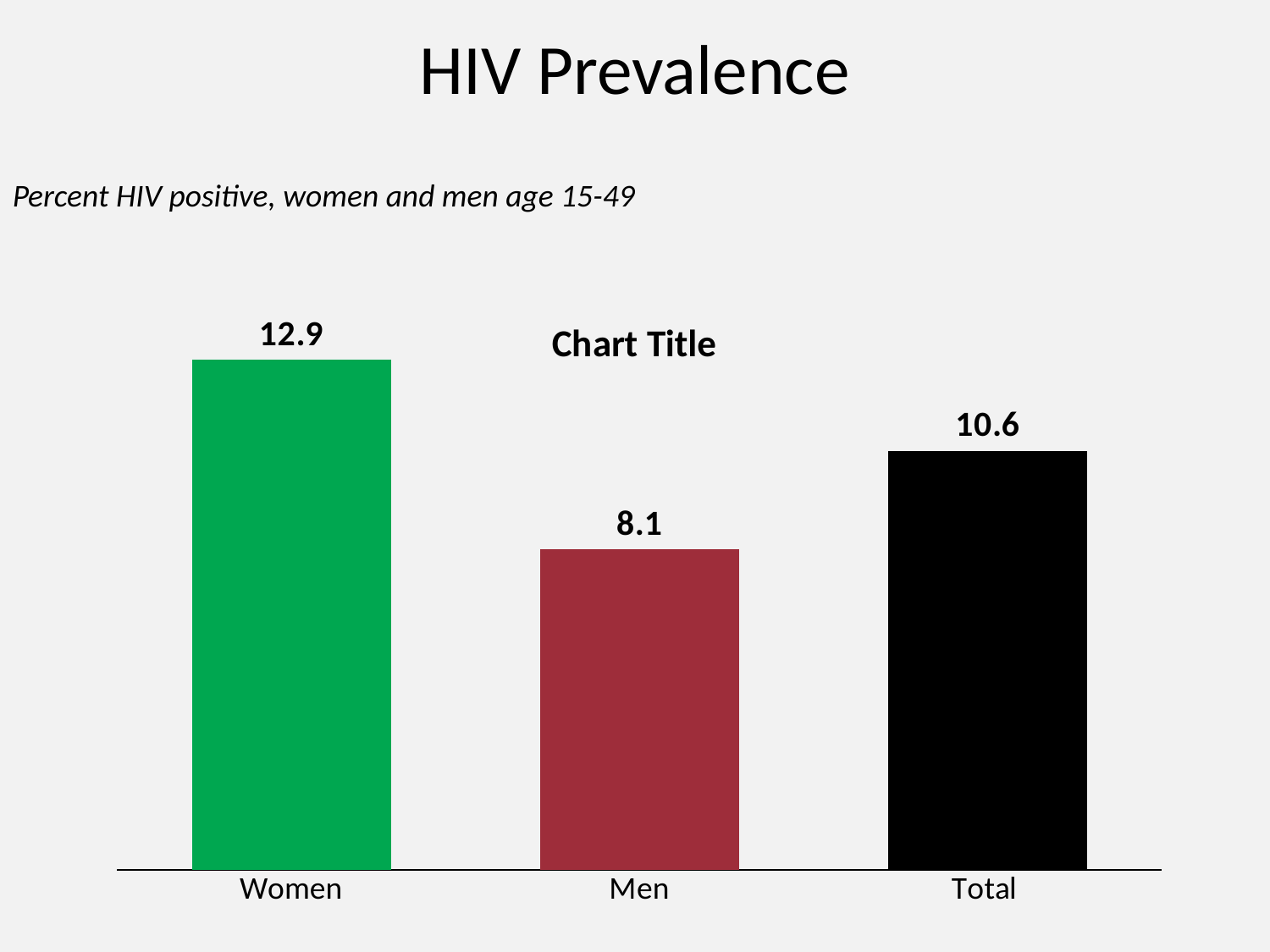

# HIV Prevalence
Percent HIV positive, women and men age 15-49

### Chart:

| Category |  |
|---|---|
| Women | 12.9 |
| Men | 8.1 |
| Total  | 10.6 |